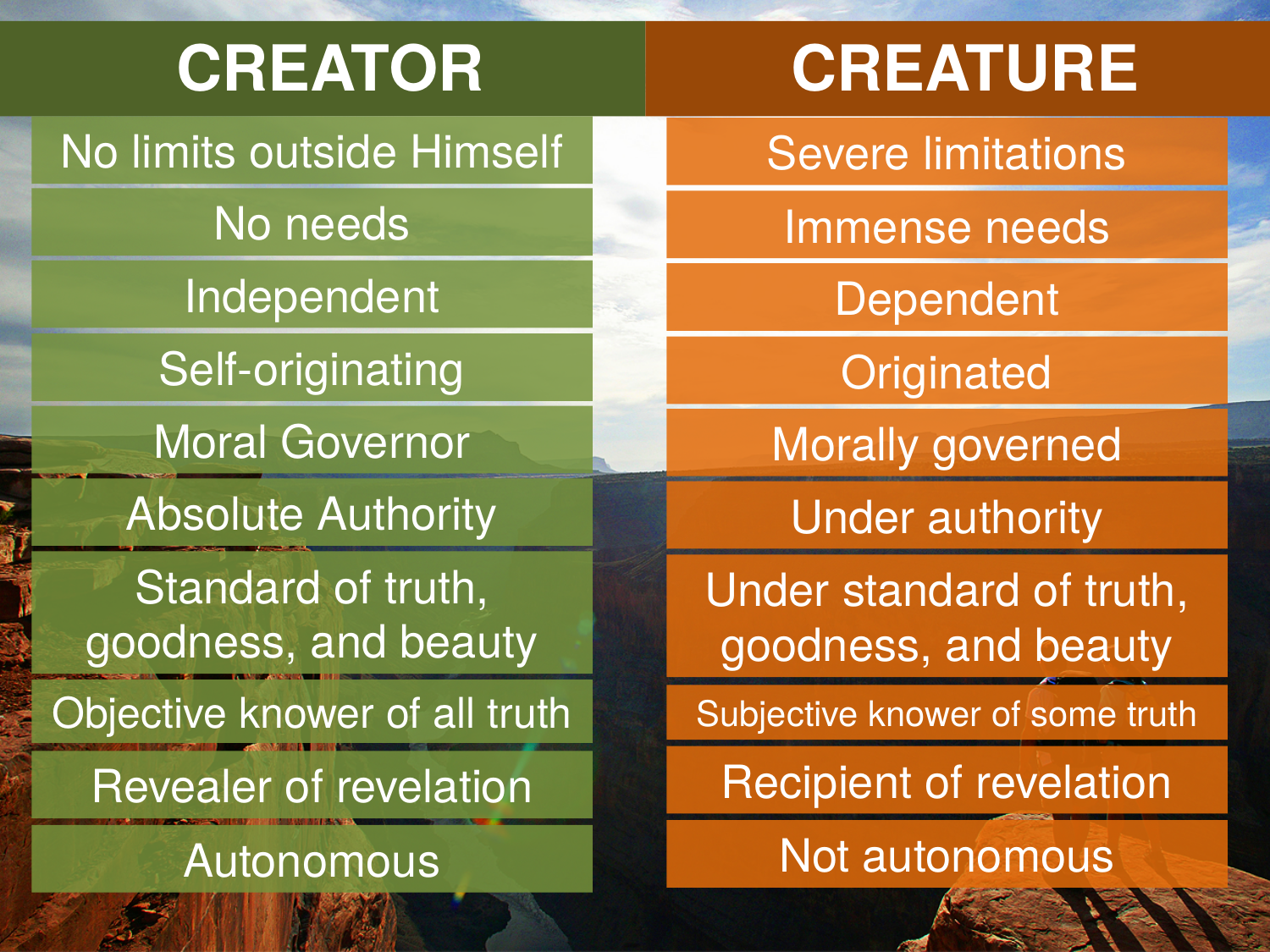

CREATOR
CREATURE
No limits outside Himself
Severe limitations
No needs
Immense needs
Independent
Dependent
Self-originating
Originated
Moral Governor
Morally governed
Absolute Authority
Under authority
Standard of truth, goodness, and beauty
Under standard of truth, goodness, and beauty
Objective knower of all truth
Subjective knower of some truth
Recipient of revelation
Revealer of revelation
Not autonomous
Autonomous